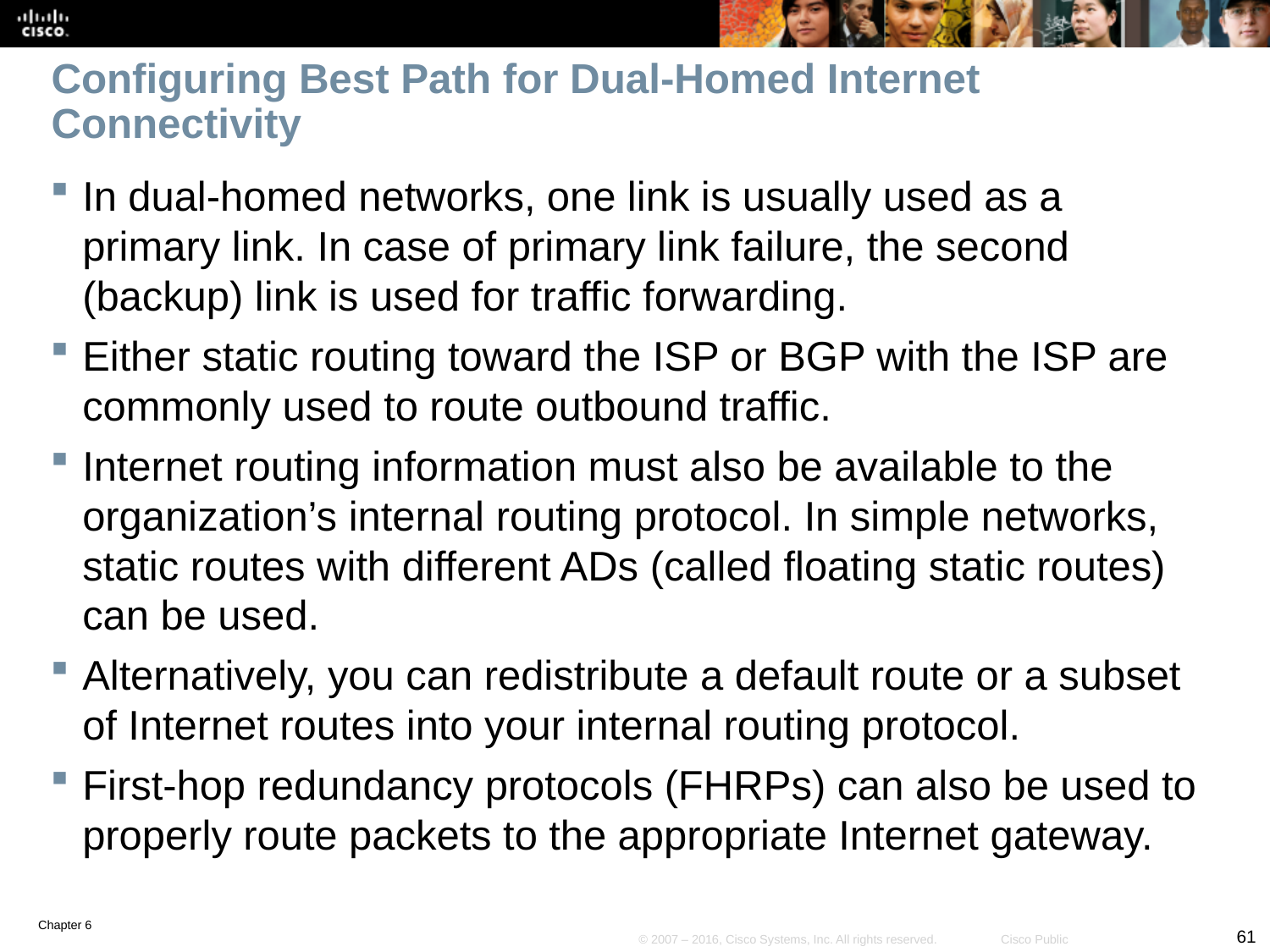

# Configuring Best Path for Dual-Homed Internet Connectivity
In dual-homed networks, one link is usually used as a primary link. In case of primary link failure, the second (backup) link is used for traffic forwarding.
Either static routing toward the ISP or BGP with the ISP are commonly used to route outbound traffic.
Internet routing information must also be available to the organization’s internal routing protocol. In simple networks, static routes with different ADs (called floating static routes) can be used.
Alternatively, you can redistribute a default route or a subset of Internet routes into your internal routing protocol.
First-hop redundancy protocols (FHRPs) can also be used to properly route packets to the appropriate Internet gateway.